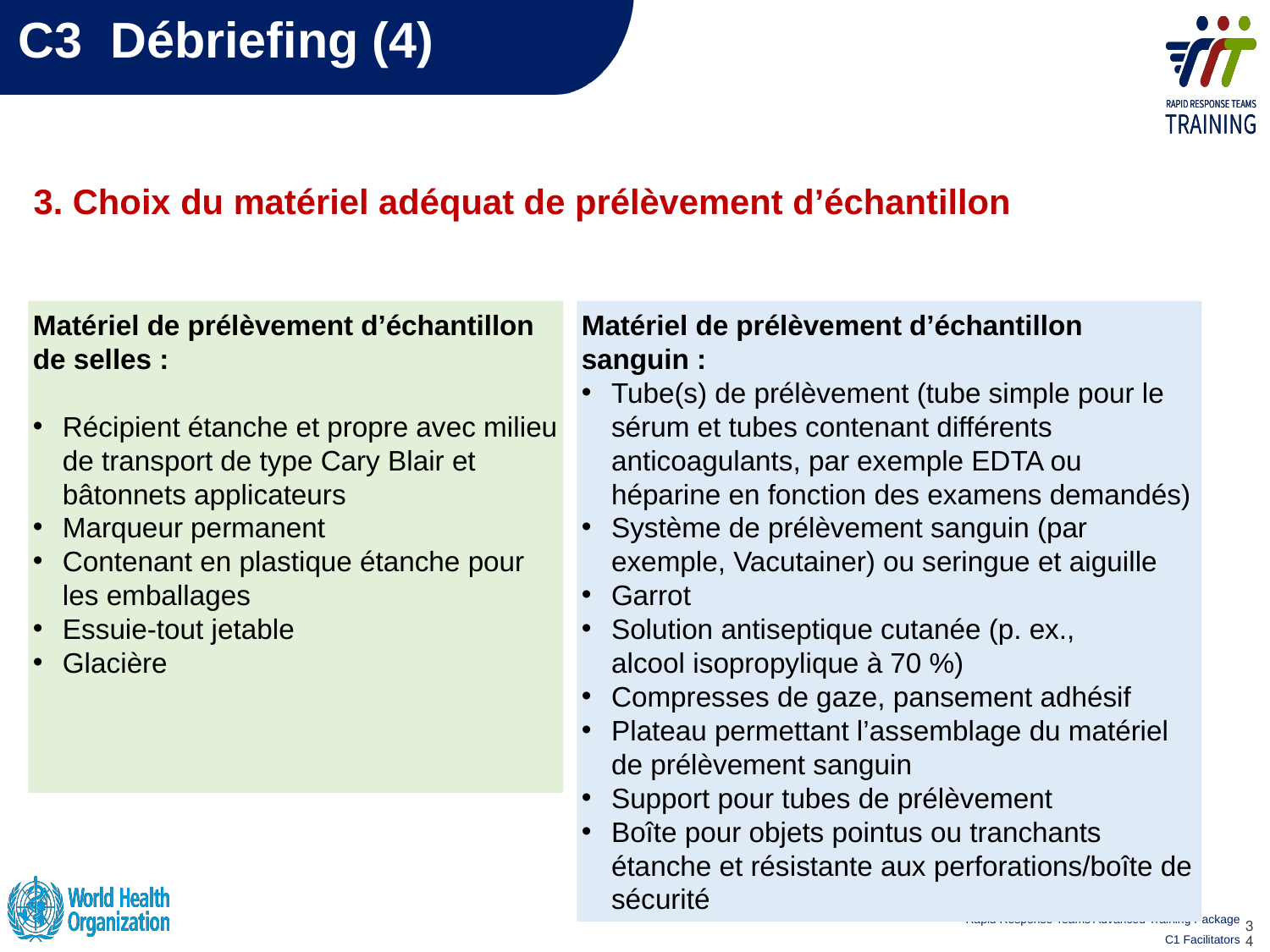

C3  Débriefing (4)
3. Choix du matériel adéquat de prélèvement d’échantillon
Matériel de prélèvement d’échantillon sanguin :
Tube(s) de prélèvement (tube simple pour le sérum et tubes contenant différents anticoagulants, par exemple EDTA ou héparine en fonction des examens demandés)
Système de prélèvement sanguin (par exemple, Vacutainer) ou seringue et aiguille
Garrot
Solution antiseptique cutanée (p. ex., alcool isopropylique à 70 %)
Compresses de gaze, pansement adhésif
Plateau permettant l’assemblage du matériel de prélèvement sanguin
Support pour tubes de prélèvement
Boîte pour objets pointus ou tranchants étanche et résistante aux perforations/boîte de sécurité
Matériel de prélèvement d’échantillon de selles :

Récipient étanche et propre avec milieu de transport de type Cary Blair et bâtonnets applicateurs
Marqueur permanent
Contenant en plastique étanche pour les emballages
Essuie-tout jetable
Glacière